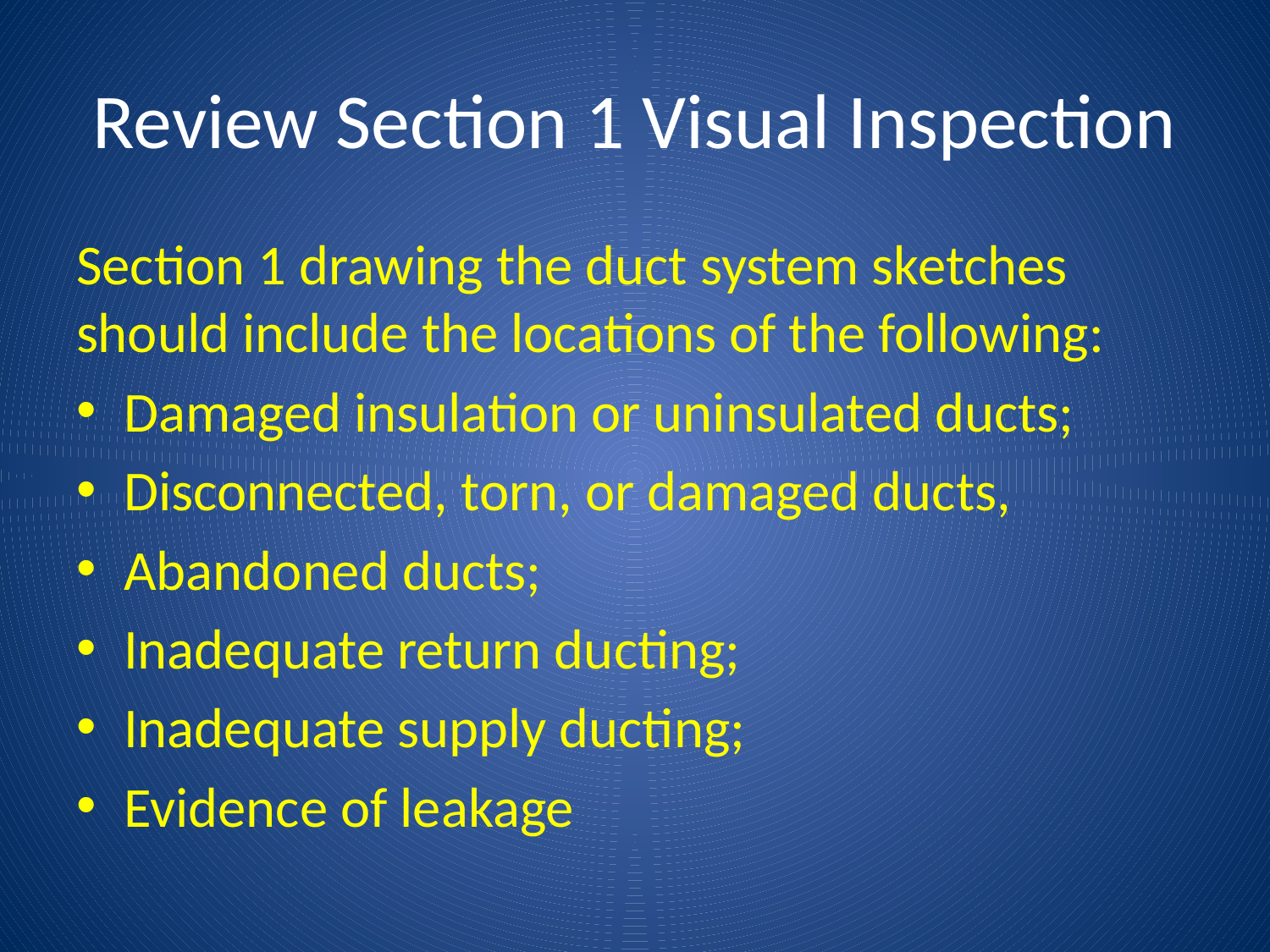

# Review Section 1 Visual Inspection
Section 1 drawing the duct system sketches should include the locations of the following:
Damaged insulation or uninsulated ducts;
Disconnected, torn, or damaged ducts,
Abandoned ducts;
Inadequate return ducting;
Inadequate supply ducting;
Evidence of leakage